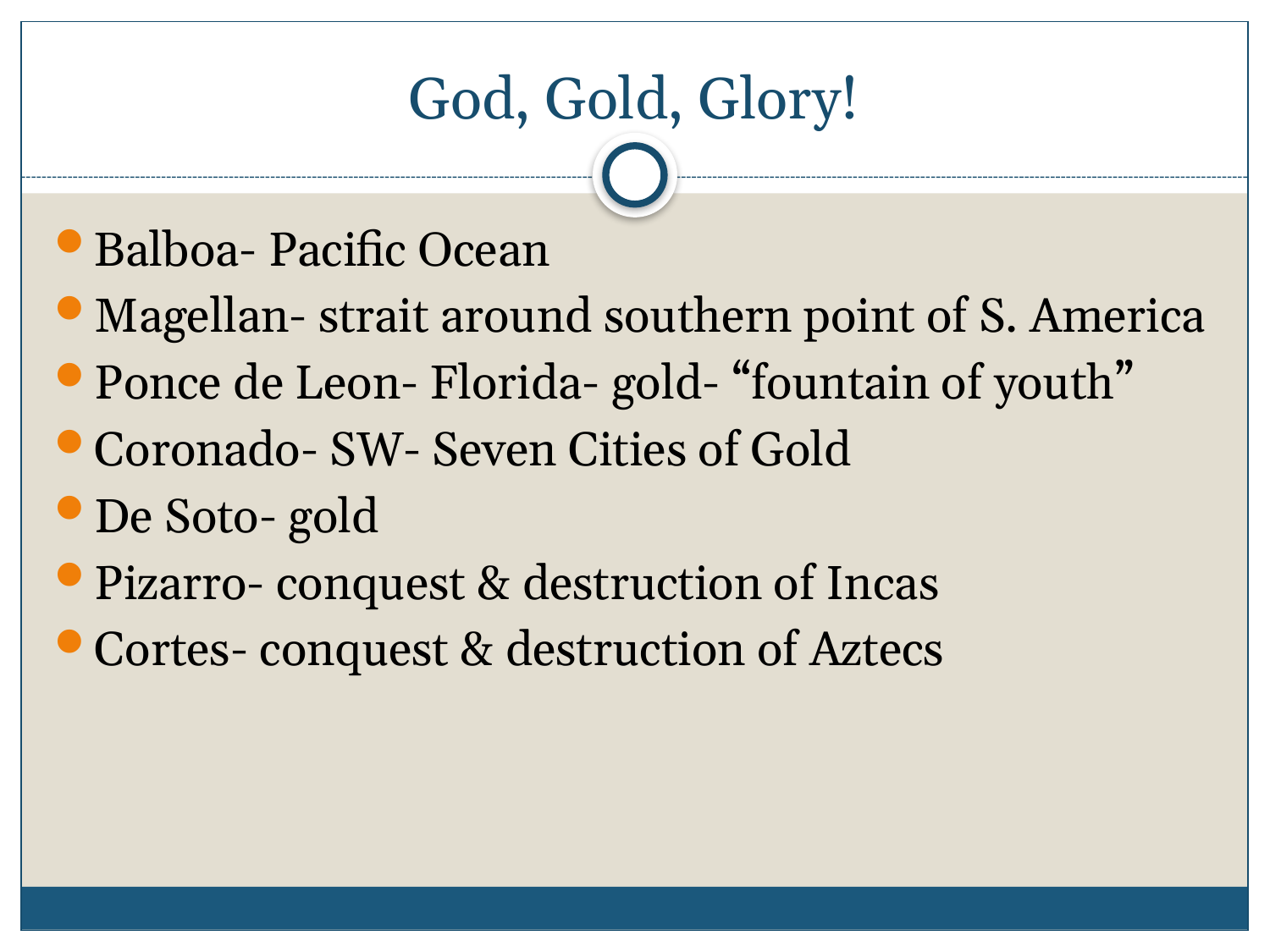

# God, Gold, Glory!
Balboa- Pacific Ocean
Magellan- strait around southern point of S. America
Ponce de Leon- Florida- gold- “fountain of youth”
Coronado- SW- Seven Cities of Gold
De Soto- gold
Pizarro- conquest & destruction of Incas
Cortes- conquest & destruction of Aztecs